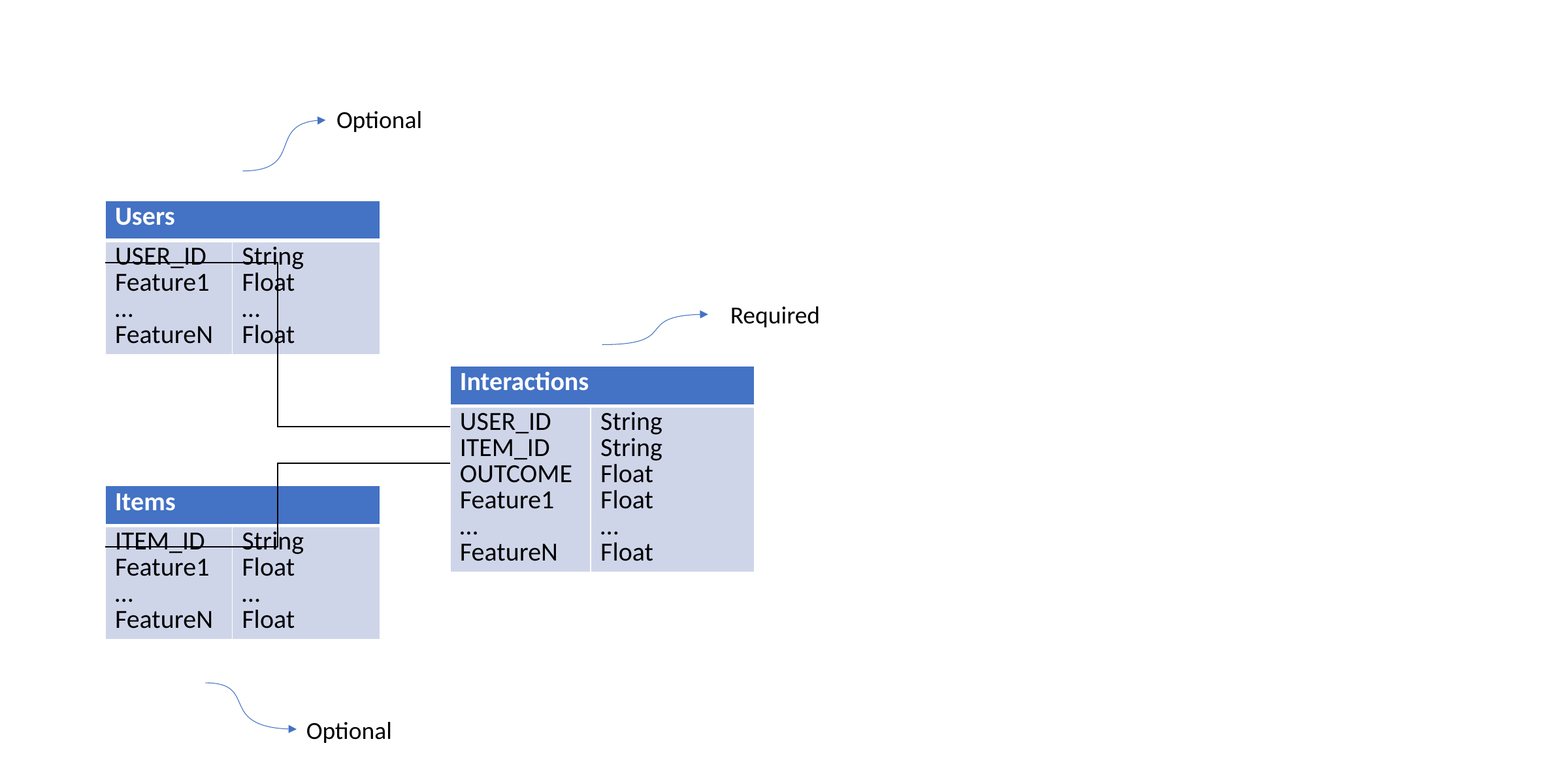

Optional
| Users |  |
| --- | --- |
| USER\_ID Feature1 … FeatureN | String Float … Float |
Required
| Interactions |  |
| --- | --- |
| USER\_ID ITEM\_ID OUTCOME Feature1 … FeatureN | String String Float Float … Float |
| Items |  |
| --- | --- |
| ITEM\_ID Feature1 … FeatureN | String Float … Float |
Optional